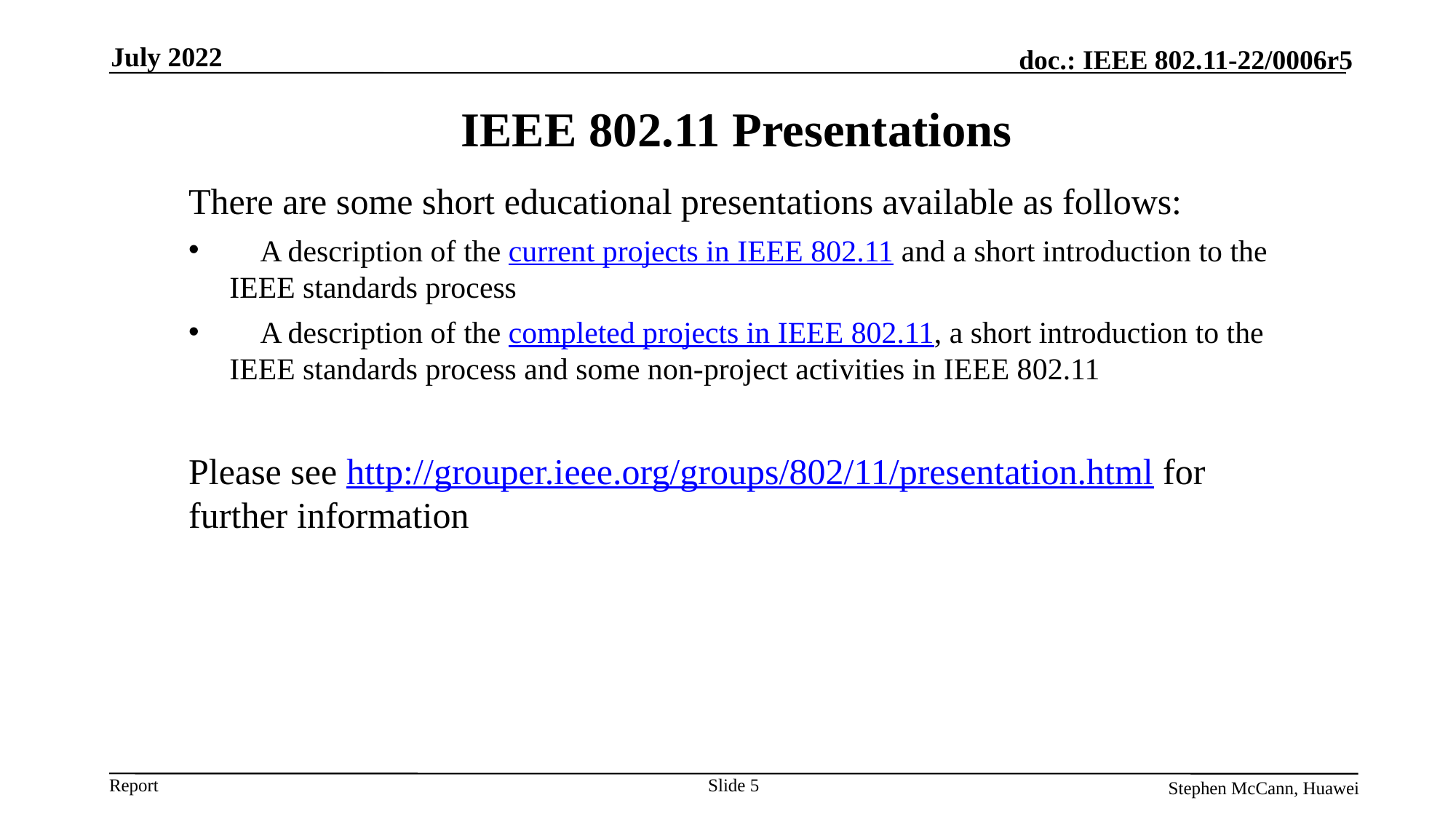

July 2022
# IEEE 802.11 Presentations
There are some short educational presentations available as follows:
    A description of the current projects in IEEE 802.11 and a short introduction to the IEEE standards process
    A description of the completed projects in IEEE 802.11, a short introduction to the IEEE standards process and some non-project activities in IEEE 802.11

Please see http://grouper.ieee.org/groups/802/11/presentation.html for further information

Slide 5
Stephen McCann, Huawei